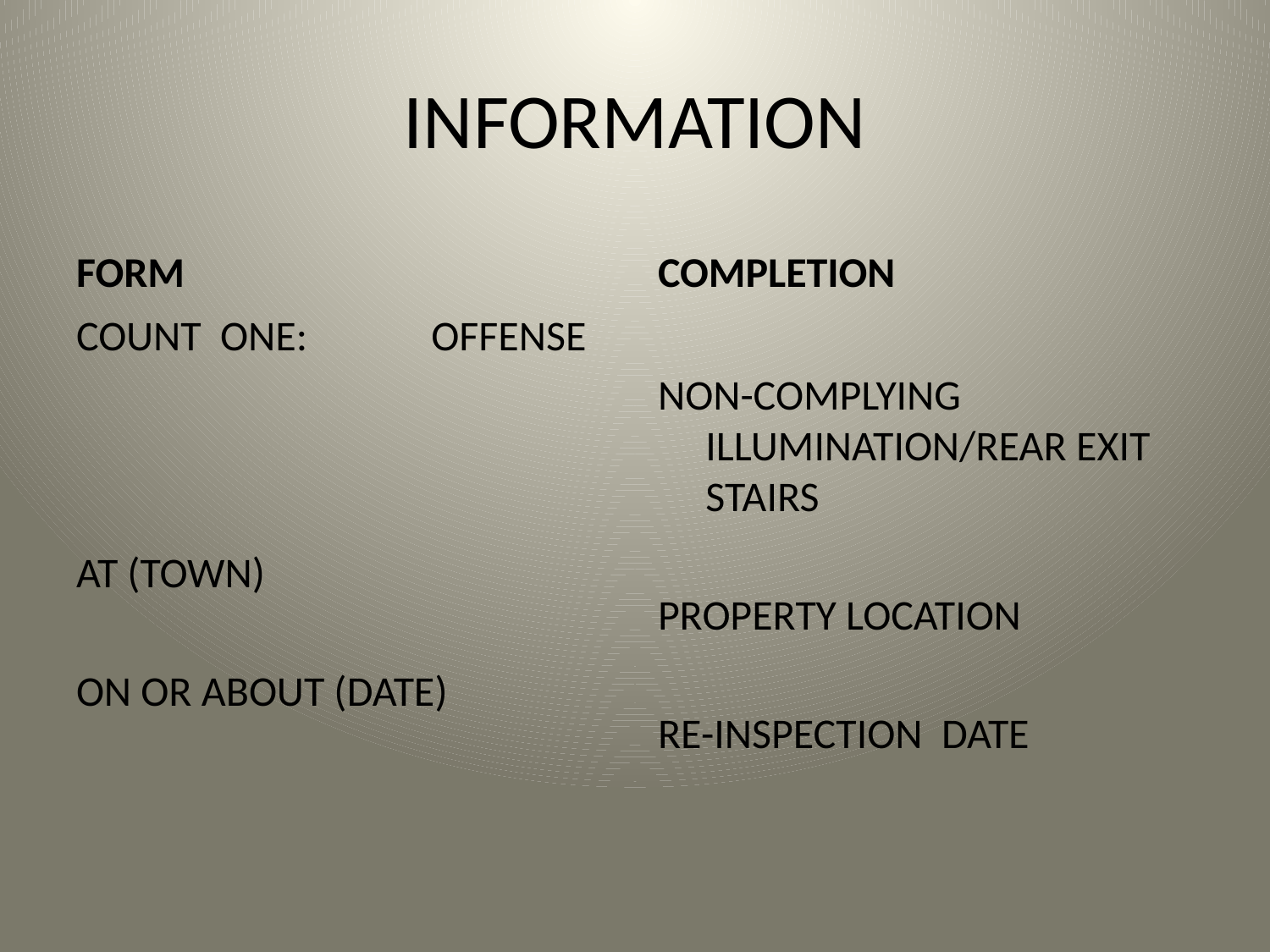

# INFORMATION
FORM
COMPLETION
COUNT  ONE:             OFFENSE

AT (TOWN)

ON OR ABOUT (DATE)

NON-COMPLYING ILLUMINATION/REAR EXIT  STAIRS

PROPERTY LOCATION

RE-INSPECTION  DATE